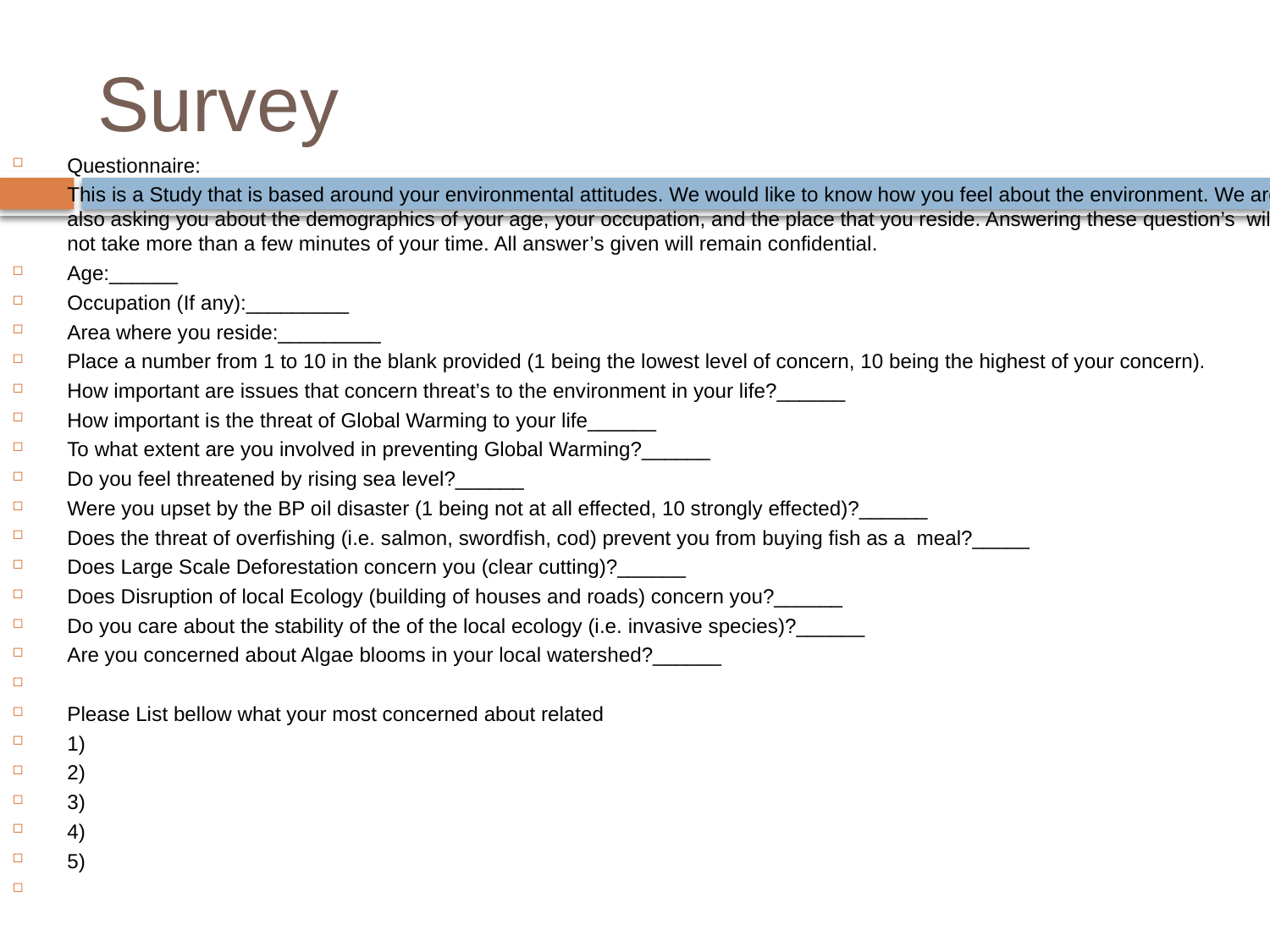

# Survey
Questionnaire:
This is a Study that is based around your environmental attitudes. We would like to know how you feel about the environment. We are also asking you about the demographics of your age, your occupation, and the place that you reside. Answering these question’s  will not take more than a few minutes of your time. All answer’s given will remain confidential.
Age:______
Occupation (If any):_________
Area where you reside:_________
Place a number from 1 to 10 in the blank provided (1 being the lowest level of concern, 10 being the highest of your concern).
How important are issues that concern threat’s to the environment in your life?______
How important is the threat of Global Warming to your life______
To what extent are you involved in preventing Global Warming?______
Do you feel threatened by rising sea level?______
Were you upset by the BP oil disaster (1 being not at all effected, 10 strongly effected)?______
Does the threat of overfishing (i.e. salmon, swordfish, cod) prevent you from buying fish as a  meal?_____
Does Large Scale Deforestation concern you (clear cutting)?______
Does Disruption of local Ecology (building of houses and roads) concern you?______
Do you care about the stability of the of the local ecology (i.e. invasive species)?______
Are you concerned about Algae blooms in your local watershed?______

Please List bellow what your most concerned about related
1)
2)
3)
4)
5)